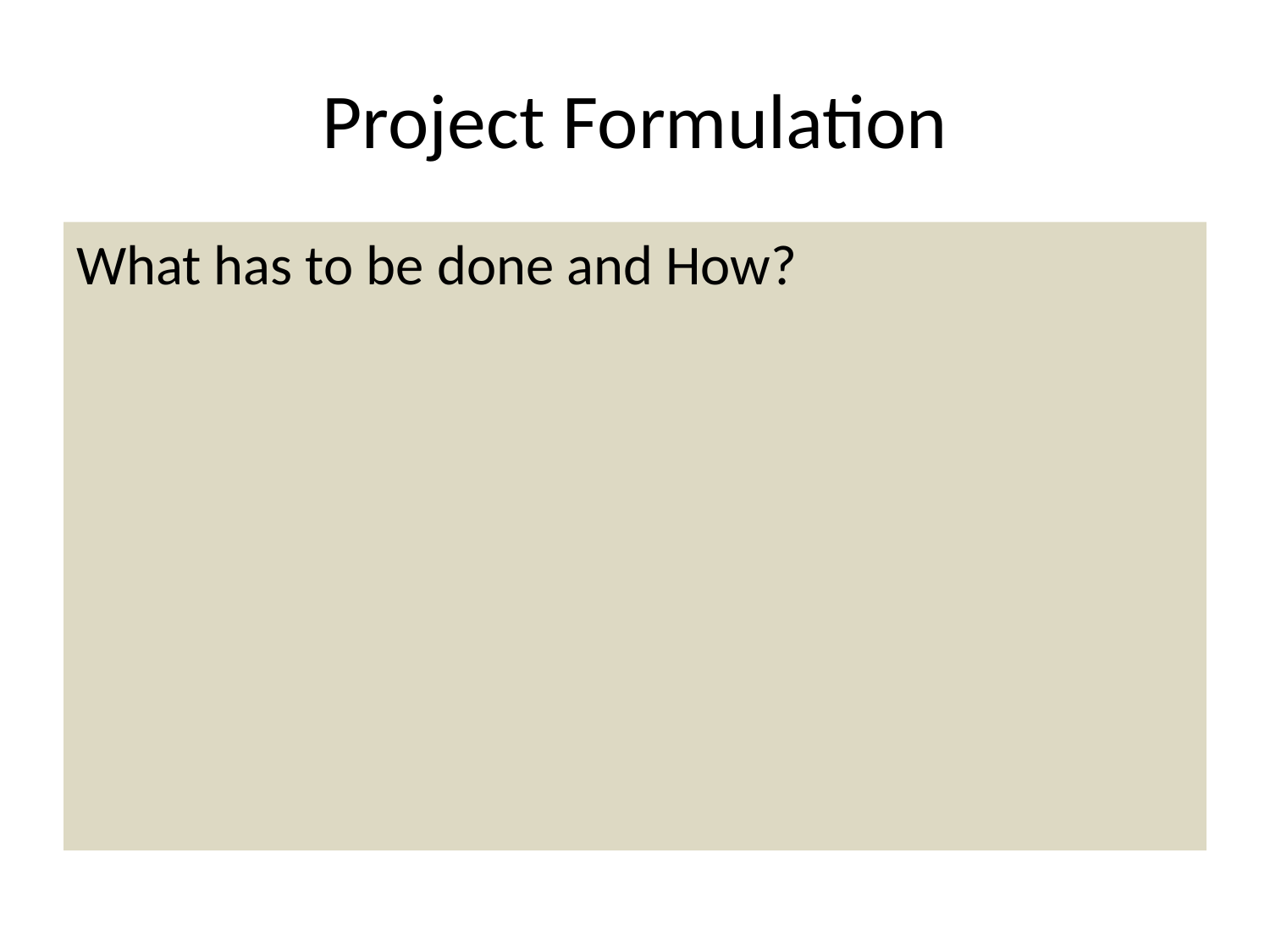

# Project Formulation
What has to be done and How?